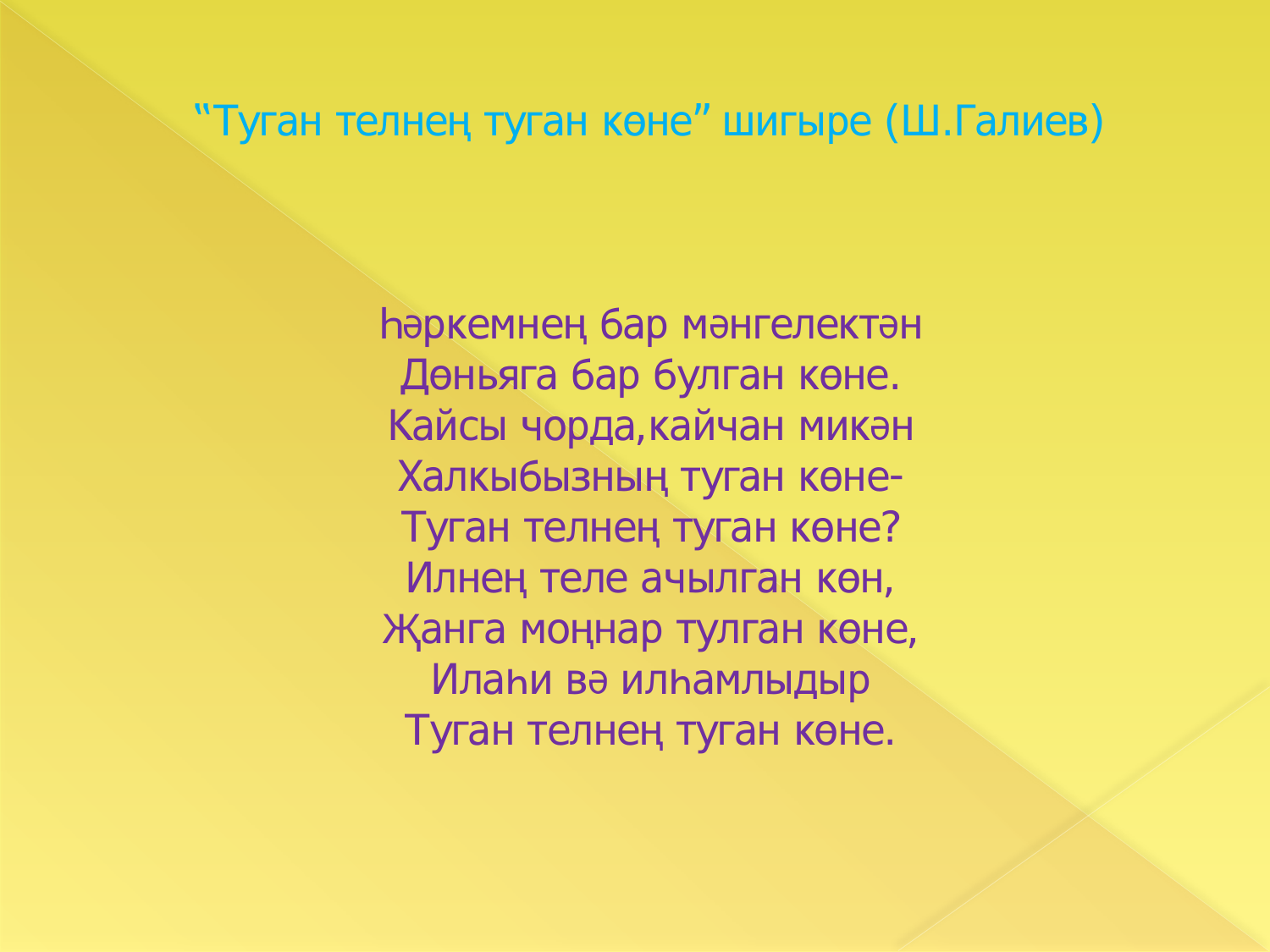

# “Туган телнең туган көне” шигыре (Ш.Галиев) Һәркемнең бар мәнгелектән Дөньяга бар булган көне. Кайсы чорда,кайчан микән Халкыбызның туган көне- Туган телнең туган көне? Илнең теле ачылган көн, Җанга моңнар тулган көне, Илаһи вә илһамлыдыр Туган телнең туган көне.